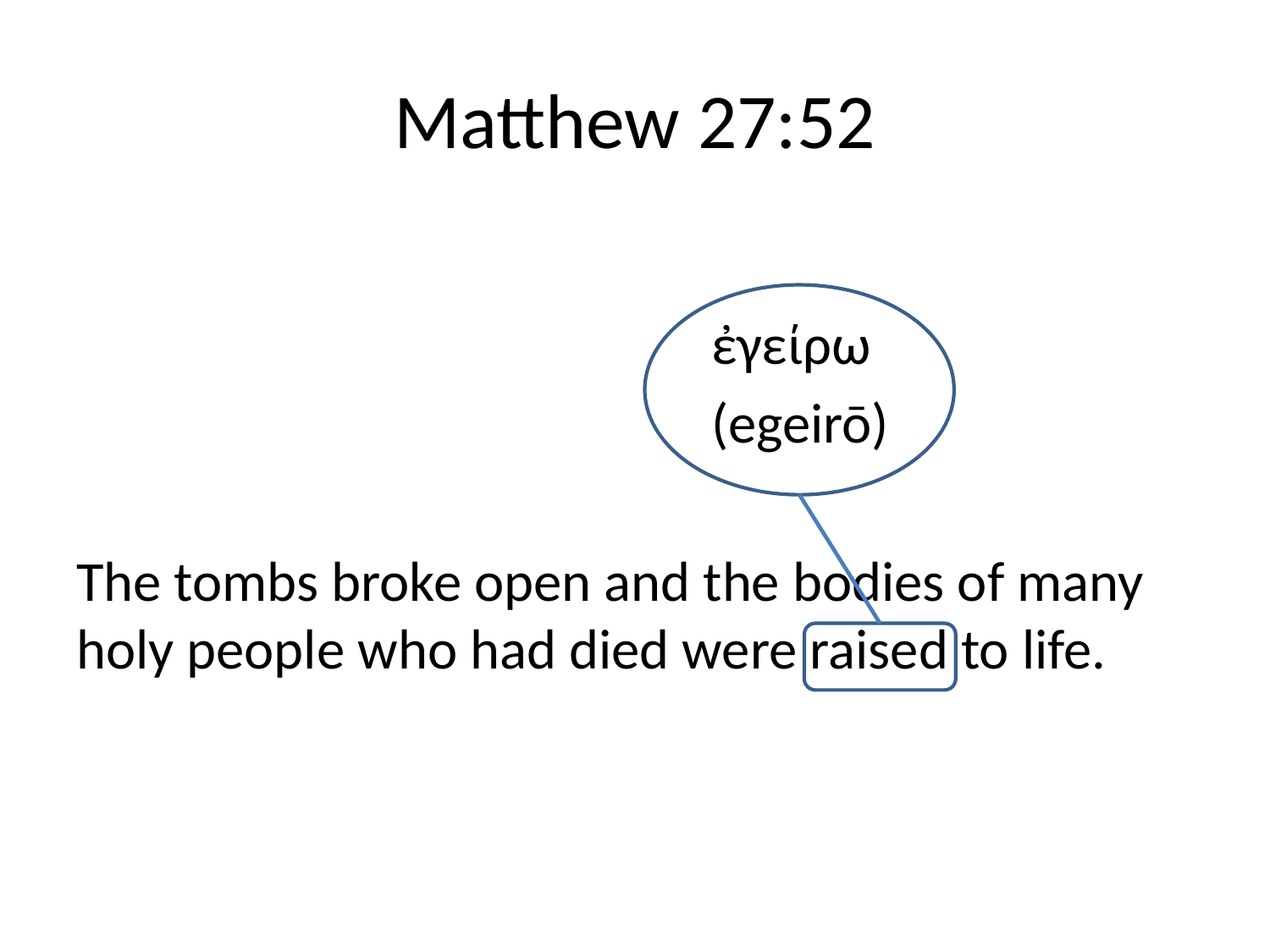

# Matthew 27:52

					ἐγείρω
					(egeirō)

The tombs broke open and the bodies of many holy people who had died were raised to life.